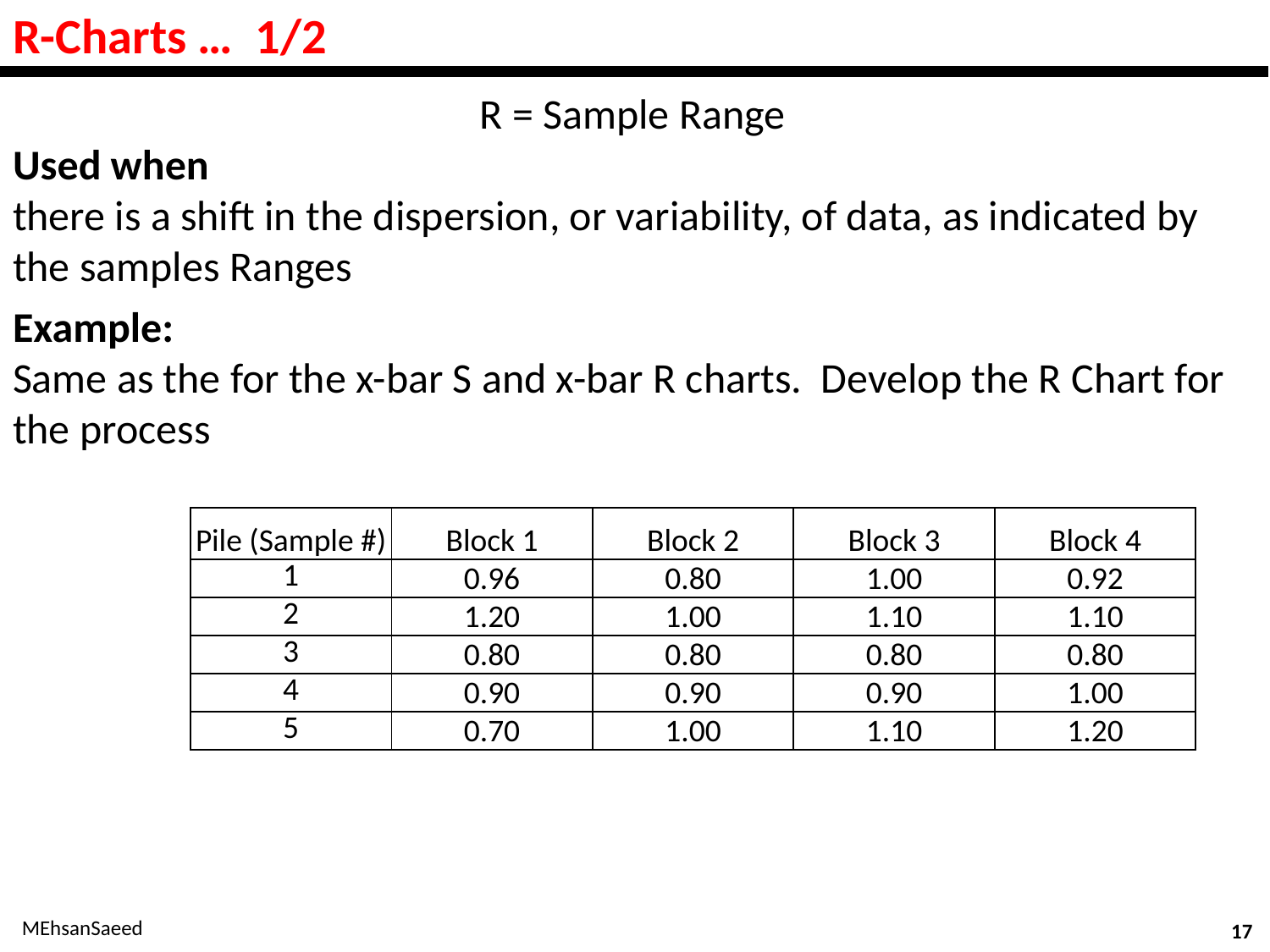

# R-Charts …  1/2
R = Sample Range
Used when
there is a shift in the dispersion, or variability, of data, as indicated by the samples Ranges
Example:
Same as the for the x-bar S and x-bar R charts.  Develop the R Chart for the process

| Pile (Sample #) | Block 1 | Block 2 | Block 3 | Block 4 |
| --- | --- | --- | --- | --- |
| 1 | 0.96 | 0.80 | 1.00 | 0.92 |
| 2 | 1.20 | 1.00 | 1.10 | 1.10 |
| 3 | 0.80 | 0.80 | 0.80 | 0.80 |
| 4 | 0.90 | 0.90 | 0.90 | 1.00 |
| 5 | 0.70 | 1.00 | 1.10 | 1.20 |
MEhsanSaeed
17